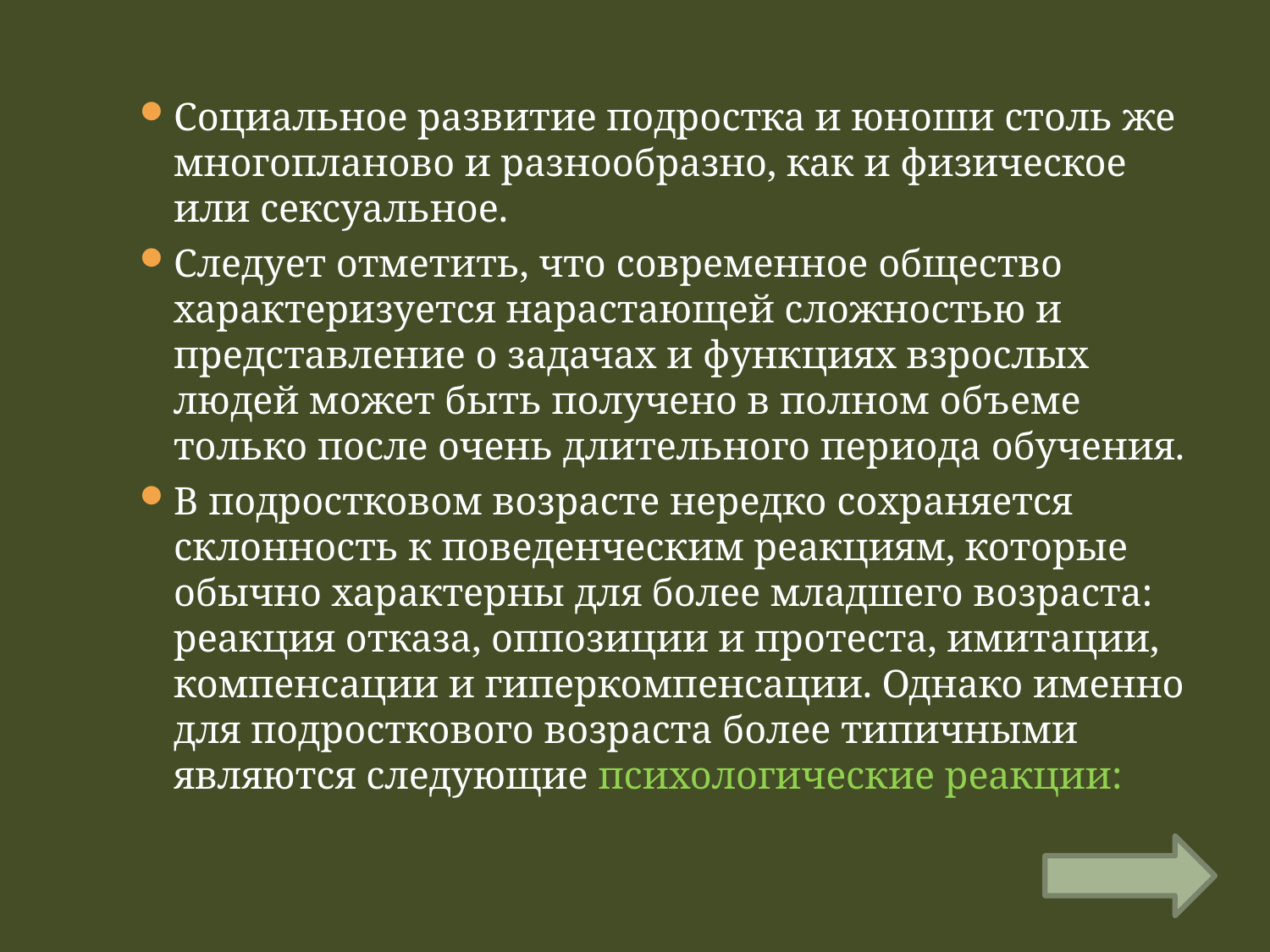

Социальное развитие подростка и юноши столь же многопланово и разнообразно, как и физическое или сексуальное.
Следует отметить, что современное общество характеризуется нарастающей сложностью и представление о задачах и функциях взрослых людей может быть получено в полном объеме только после очень длительного периода обучения.
В подростковом возрасте нередко сохраняется склонность к поведенческим реакциям, которые обычно характерны для более младшего возраста: реакция отказа, оппозиции и протеста, имитации, компенсации и гиперкомпенсации. Однако именно для подросткового возраста более типичными являются следующие психологические реакции: